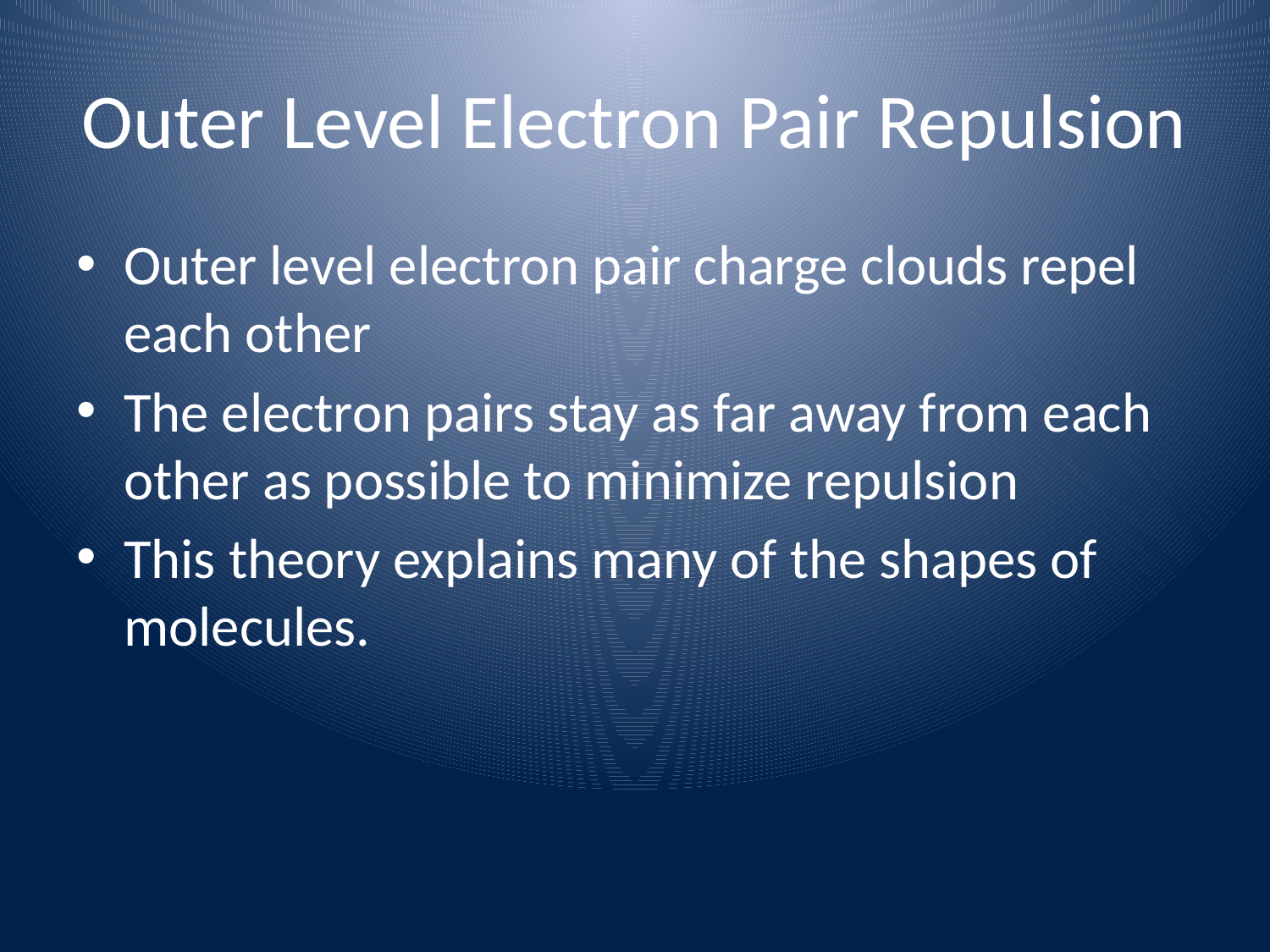

# Outer Level Electron Pair Repulsion
Outer level electron pair charge clouds repel each other
The electron pairs stay as far away from each other as possible to minimize repulsion
This theory explains many of the shapes of molecules.